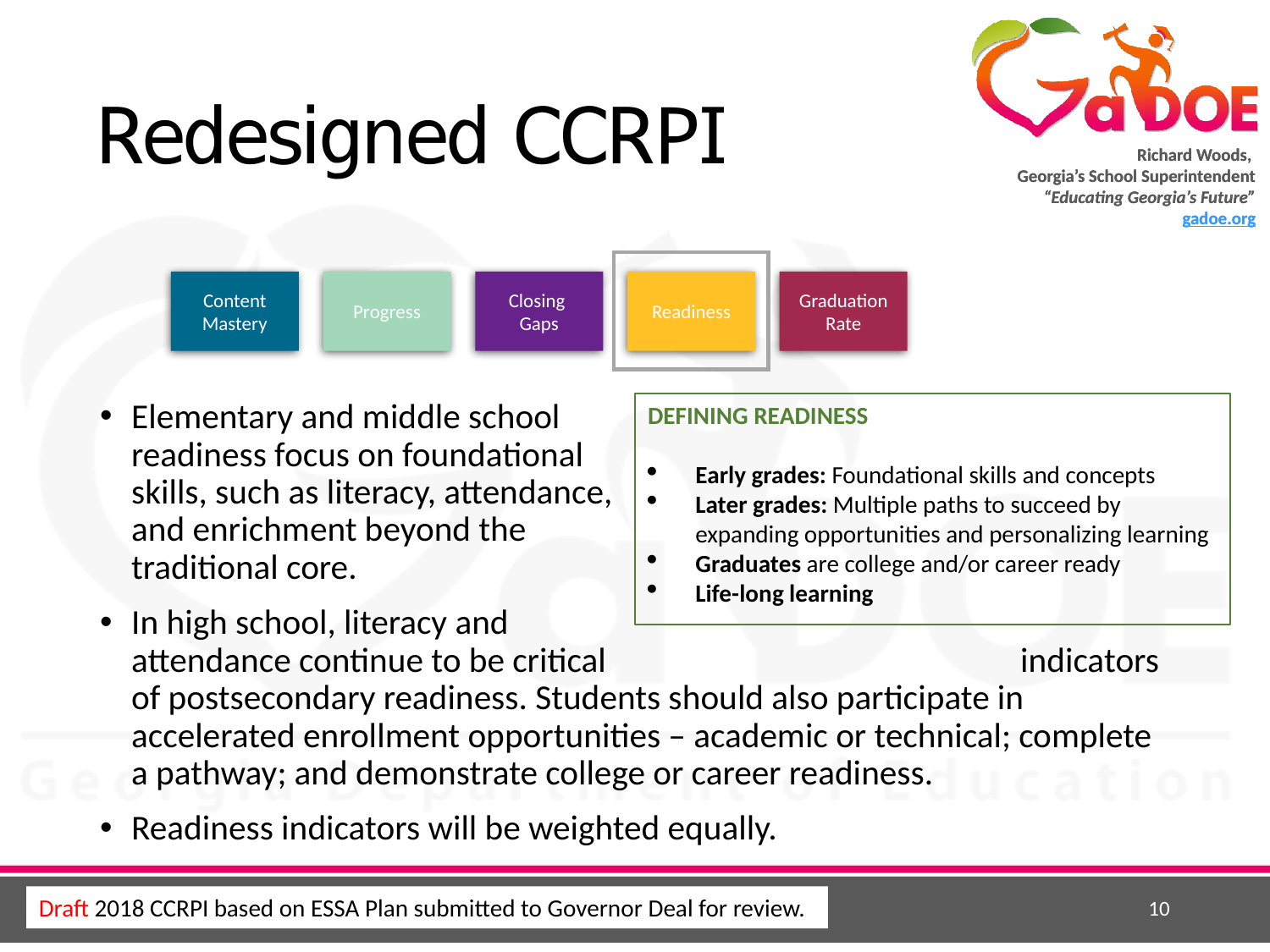

# Redesigned CCRPI

Progress
Closing
Gaps
Readiness
Graduation Rate
Content Mastery
Elementary and middle school                                                                    readiness focus on foundational                                                                       skills, such as literacy, attendance,                                                                      and enrichment beyond the                                                                      traditional core.
In high school, literacy and                                                                attendance continue to be critical                                                     indicators of postsecondary readiness. Students should also participate in accelerated enrollment opportunities – academic or technical; complete a pathway; and demonstrate college or career readiness.
Readiness indicators will be weighted equally.
DEFINING READINESS

Early grades: Foundational skills and concepts
Later grades: Multiple paths to succeed by expanding opportunities and personalizing learning
Graduates are college and/or career ready
Life-long learning
10
Draft 2018 CCRPI based on ESSA Plan submitted to Governor Deal for review.